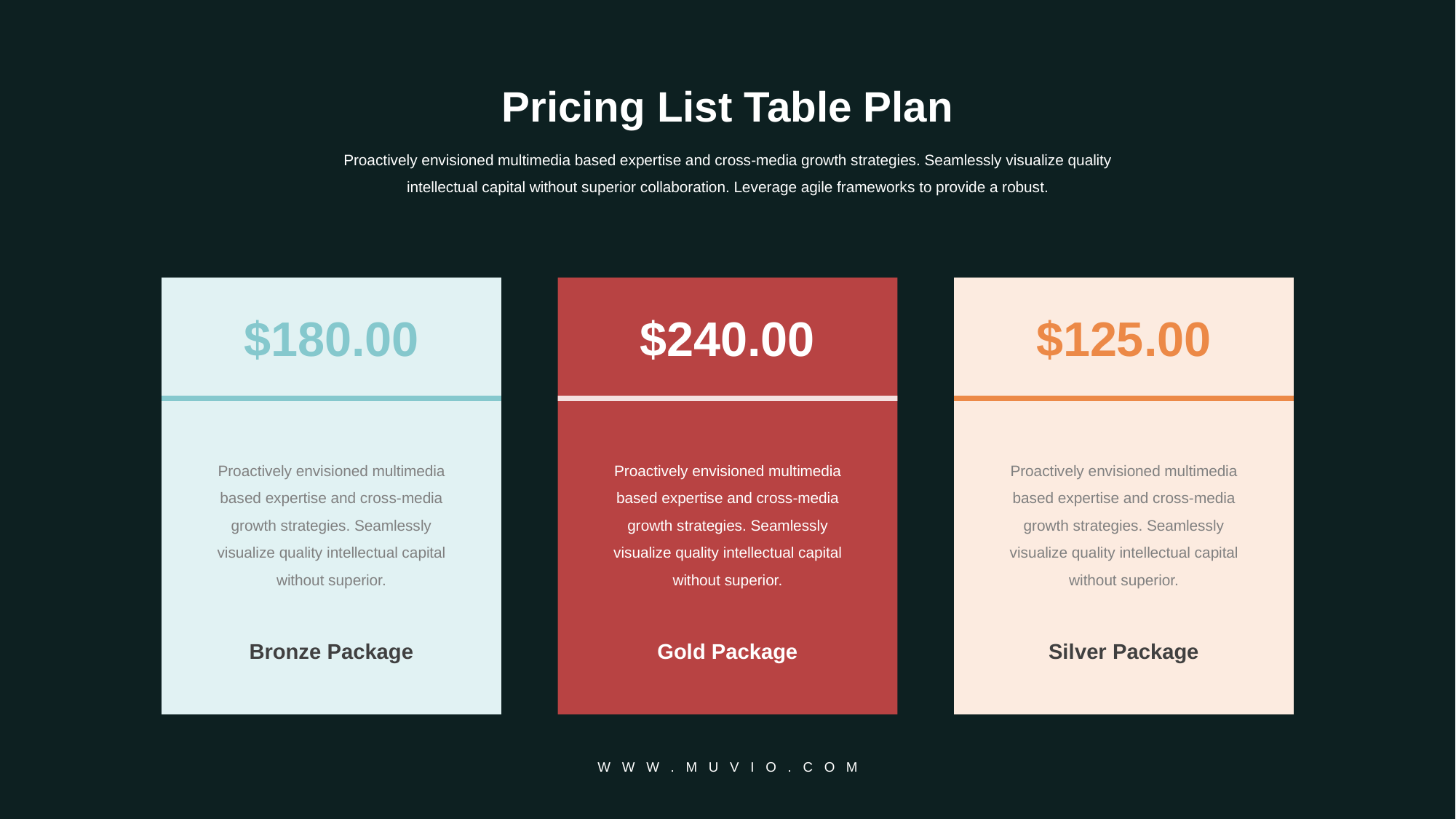

Pricing List Table Plan
Proactively envisioned multimedia based expertise and cross-media growth strategies. Seamlessly visualize quality intellectual capital without superior collaboration. Leverage agile frameworks to provide a robust.

$180.00
$240.00
$125.00

Proactively envisioned multimedia based expertise and cross-media growth strategies. Seamlessly visualize quality intellectual capital without superior.
Proactively envisioned multimedia based expertise and cross-media growth strategies. Seamlessly visualize quality intellectual capital without superior.
Proactively envisioned multimedia based expertise and cross-media growth strategies. Seamlessly visualize quality intellectual capital without superior.
Bronze Package
Gold Package
Silver Package
W   W   W   .   M   U   V   I   O   .   C   O   M